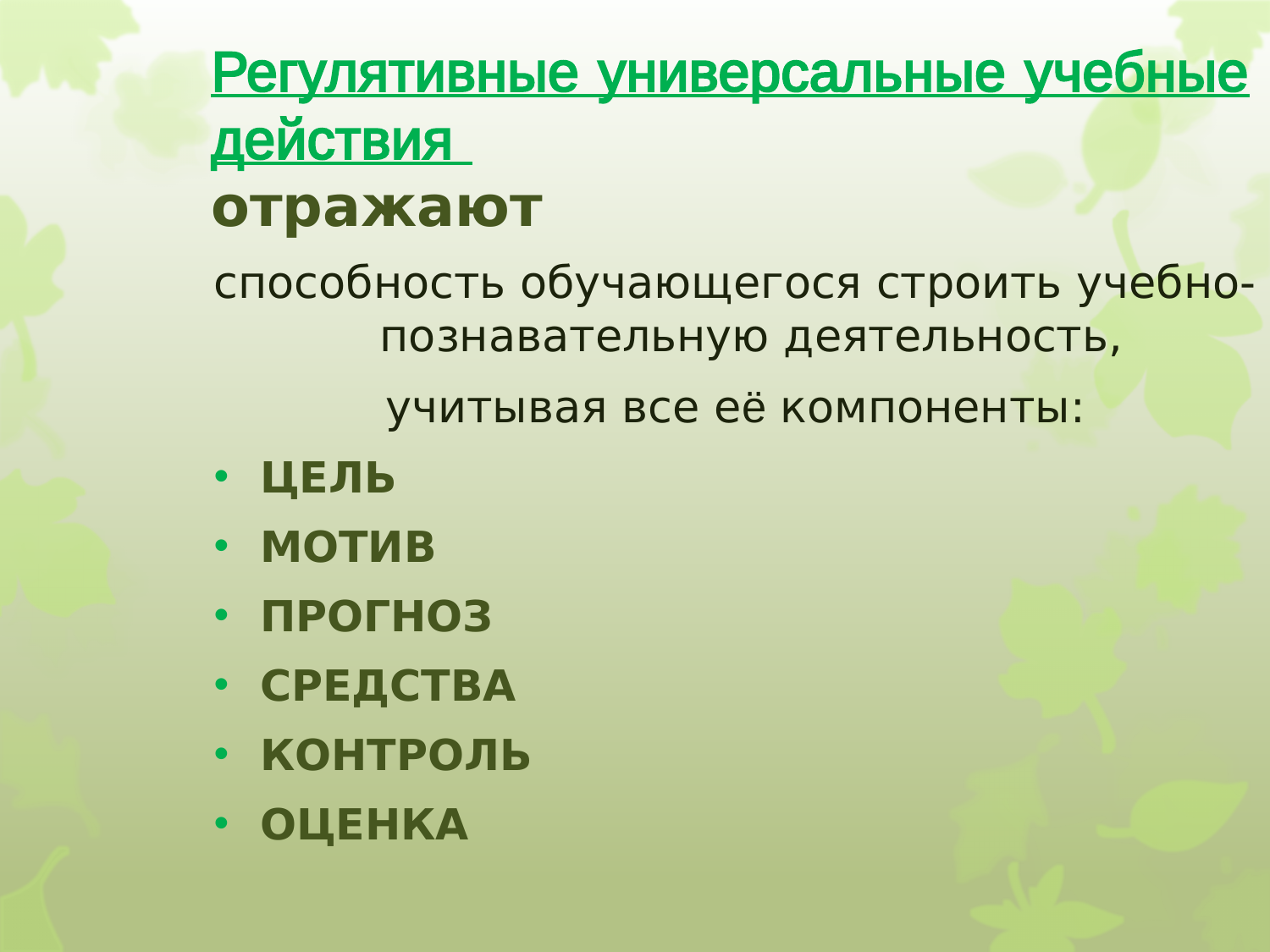

Регулятивные универсальные учебные действия
отражают
способность обучающегося строить учебно-познавательную деятельность,
учитывая все её компоненты:
ЦЕЛЬ
МОТИВ
ПРОГНОЗ
СРЕДСТВА
КОНТРОЛЬ
ОЦЕНКА